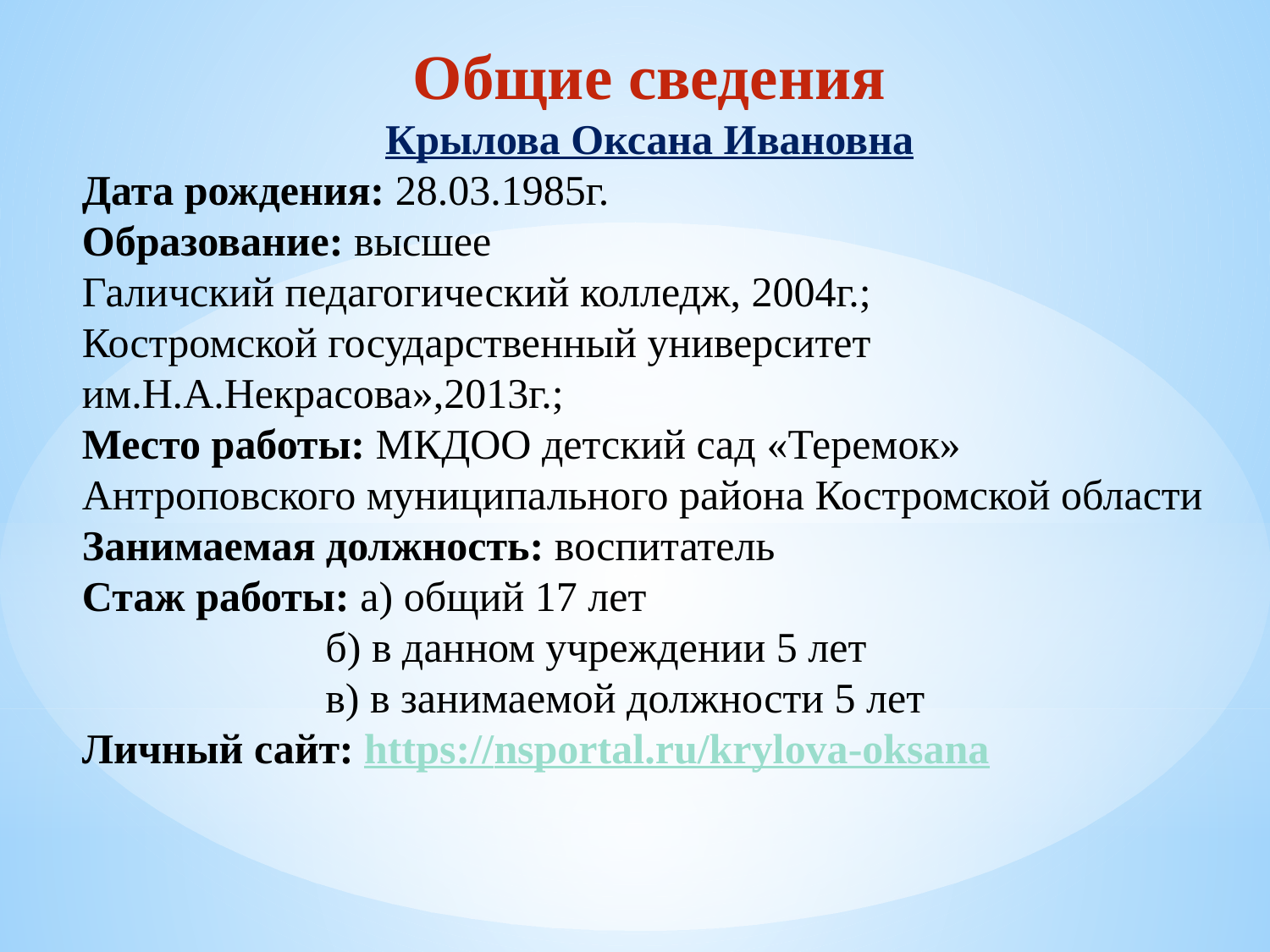

Общие сведения
Крылова Оксана Ивановна
Дата рождения: 28.03.1985г.
Образование: высшее
Галичский педагогический колледж, 2004г.;
Костромской государственный университет им.Н.А.Некрасова»,2013г.;
Место работы: МКДОО детский сад «Теремок» Антроповского муниципального района Костромской области
Занимаемая должность: воспитатель
Стаж работы: а) общий 17 лет
                       б) в данном учреждении 5 лет
                       в) в занимаемой должности 5 лет
Личный сайт: https://nsportal.ru/krylova-oksana